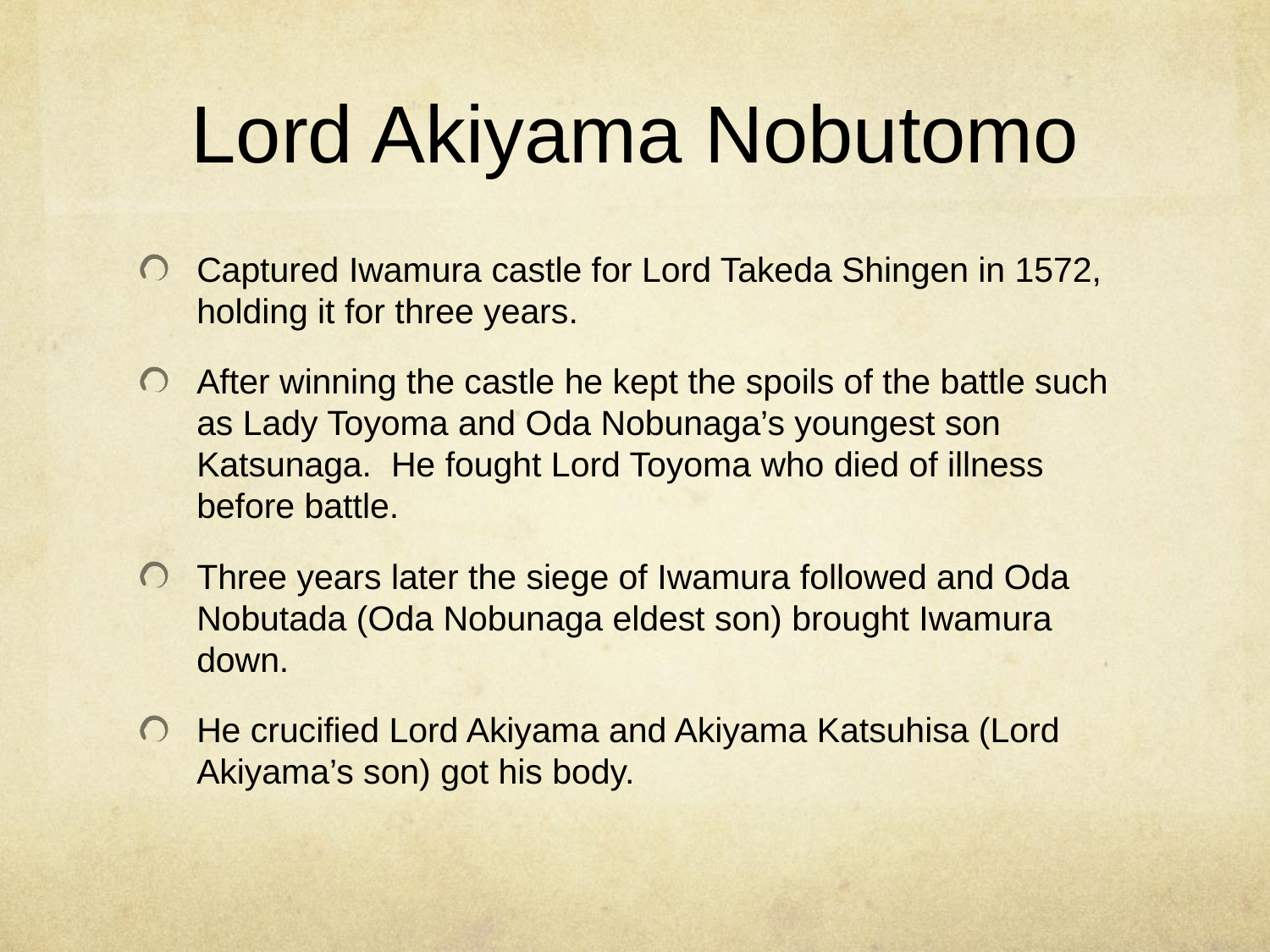

# Lord Akiyama Nobutomo
Captured Iwamura castle for Lord Takeda Shingen in 1572, holding it for three years.
After winning the castle he kept the spoils of the battle such as Lady Toyoma and Oda Nobunaga’s youngest son Katsunaga.  He fought Lord Toyoma who died of illness before battle.
Three years later the siege of Iwamura followed and Oda Nobutada (Oda Nobunaga eldest son) brought Iwamura down.
He crucified Lord Akiyama and Akiyama Katsuhisa (Lord Akiyama’s son) got his body.